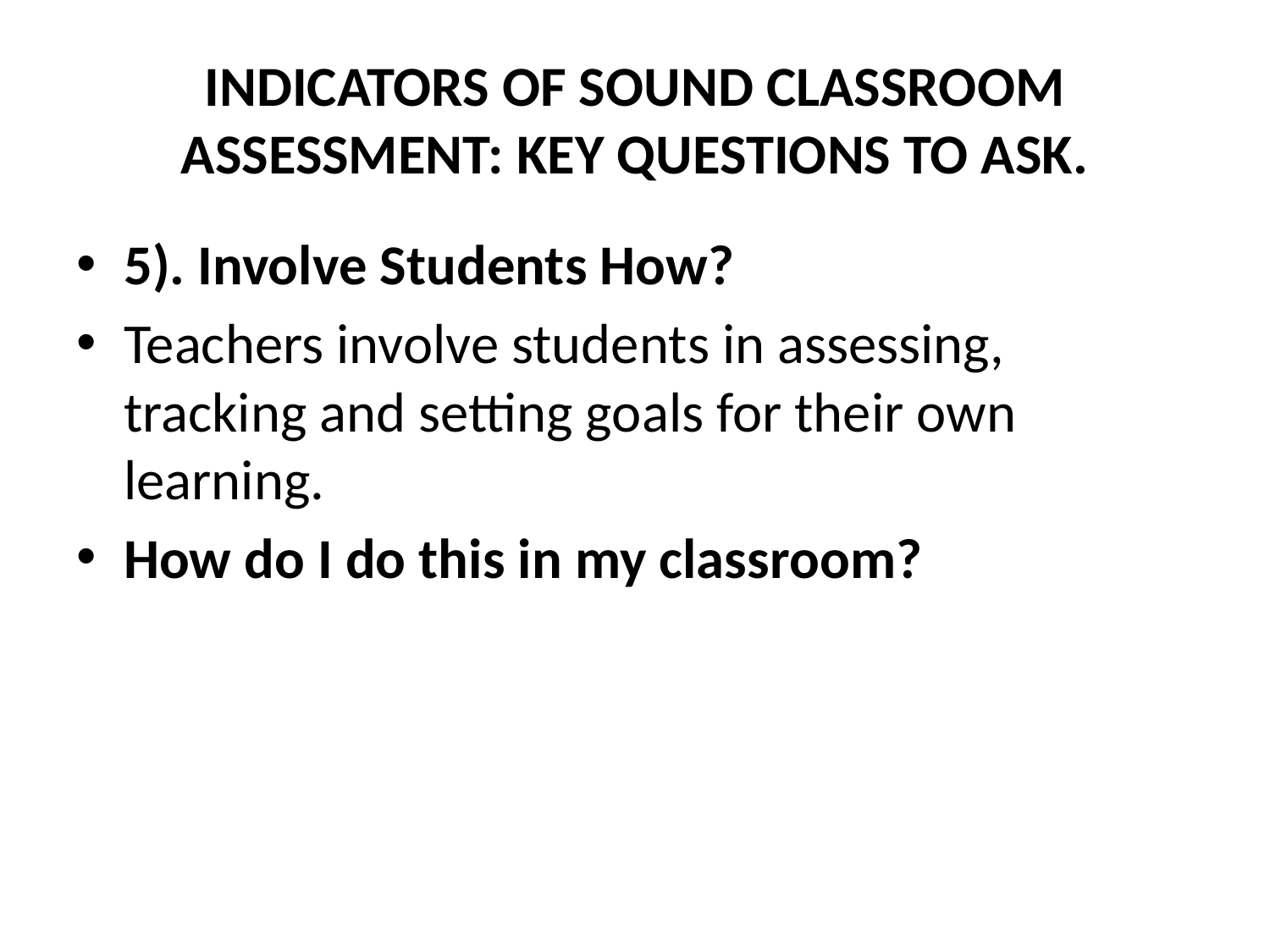

# INDICATORS OF SOUND CLASSROOM ASSESSMENT: KEY QUESTIONS TO ASK.
5). Involve Students How?
Teachers involve students in assessing, tracking and setting goals for their own learning.
How do I do this in my classroom?